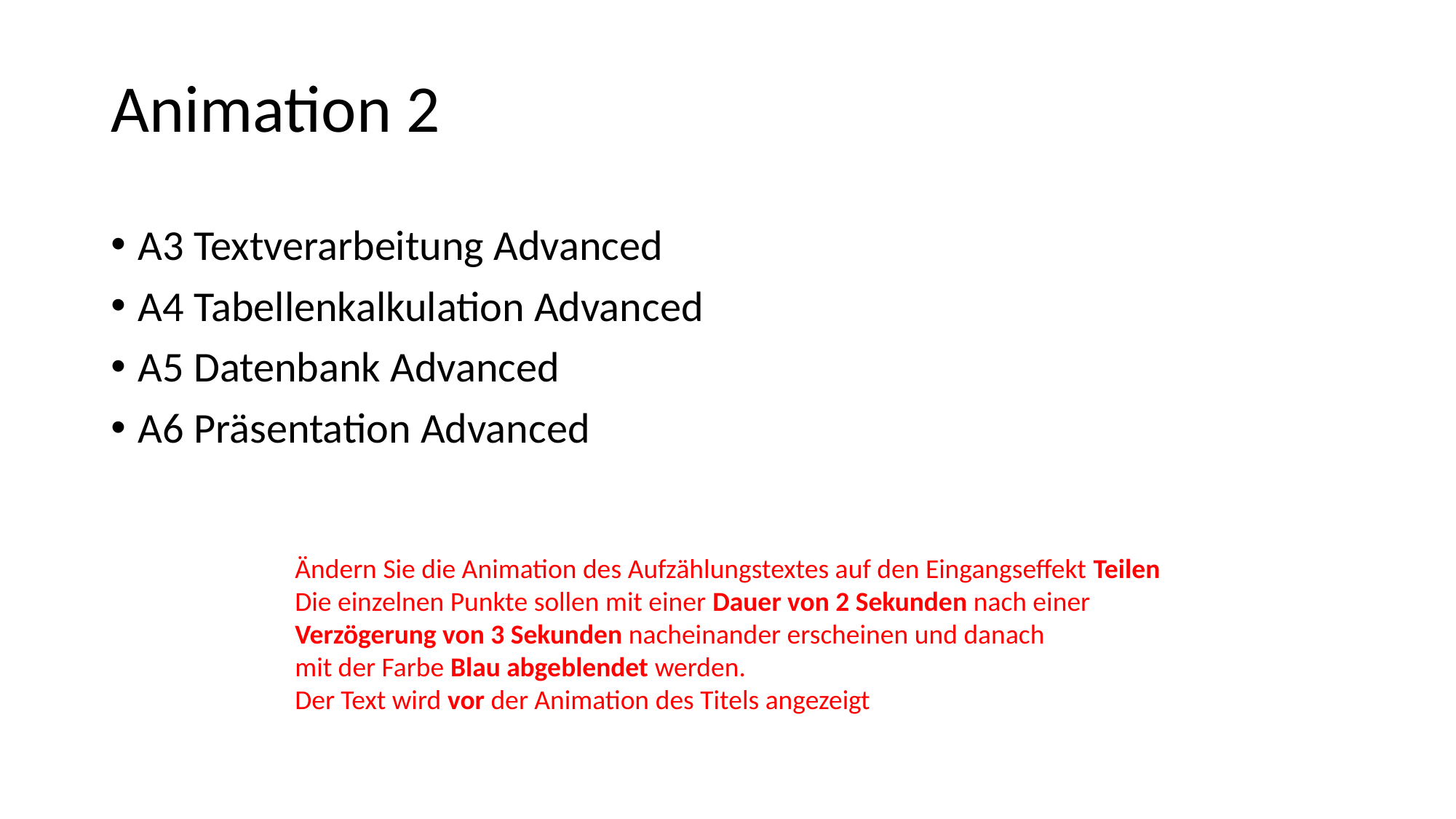

# Animation 2
A3 Textverarbeitung Advanced
A4 Tabellenkalkulation Advanced
A5 Datenbank Advanced
A6 Präsentation Advanced

Ändern Sie die Animation des Aufzählungstextes auf den Eingangseffekt Teilen
Die einzelnen Punkte sollen mit einer Dauer von 2 Sekunden nach einer Verzögerung von 3 Sekunden nacheinander erscheinen und danach
mit der Farbe Blau abgeblendet werden.
Der Text wird vor der Animation des Titels angezeigt